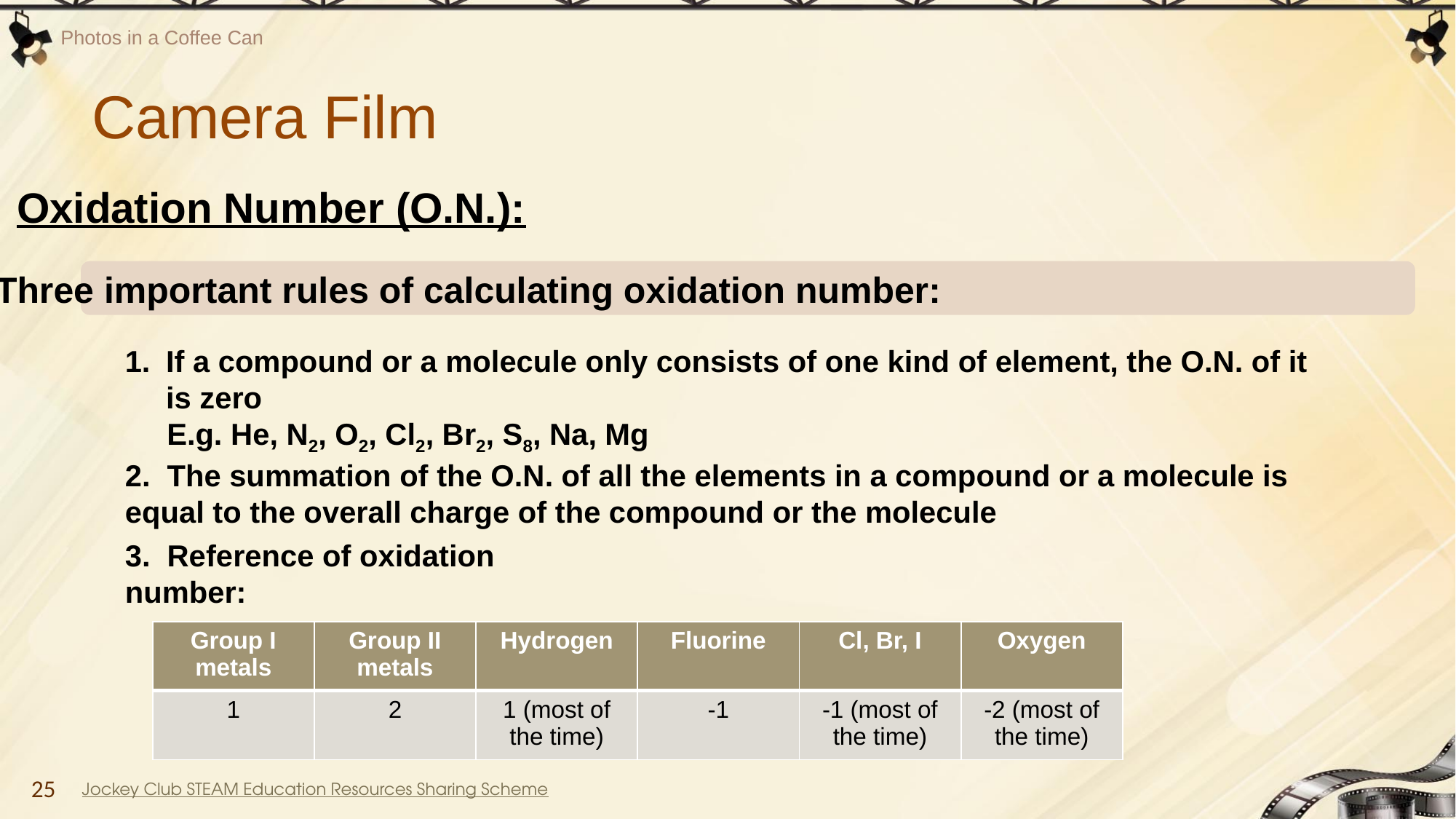

# Camera Film
Oxidation Number (O.N.):

Three important rules of calculating oxidation number:

If a compound or a molecule only consists of one kind of element, the O.N. of it is zero
     E.g. He, N2, O2, Cl2, Br2, S8, Na, Mg

2.  The summation of the O.N. of all the elements in a compound or a molecule is equal to the overall charge of the compound or the molecule
3.  Reference of oxidation number:
| Group I metals | Group II metals | Hydrogen | Fluorine | Cl, Br, I | Oxygen |
| --- | --- | --- | --- | --- | --- |
| 1 | 2 | 1 (most of the time) | -1 | -1 (most of the time) | -2 (most of the time) |